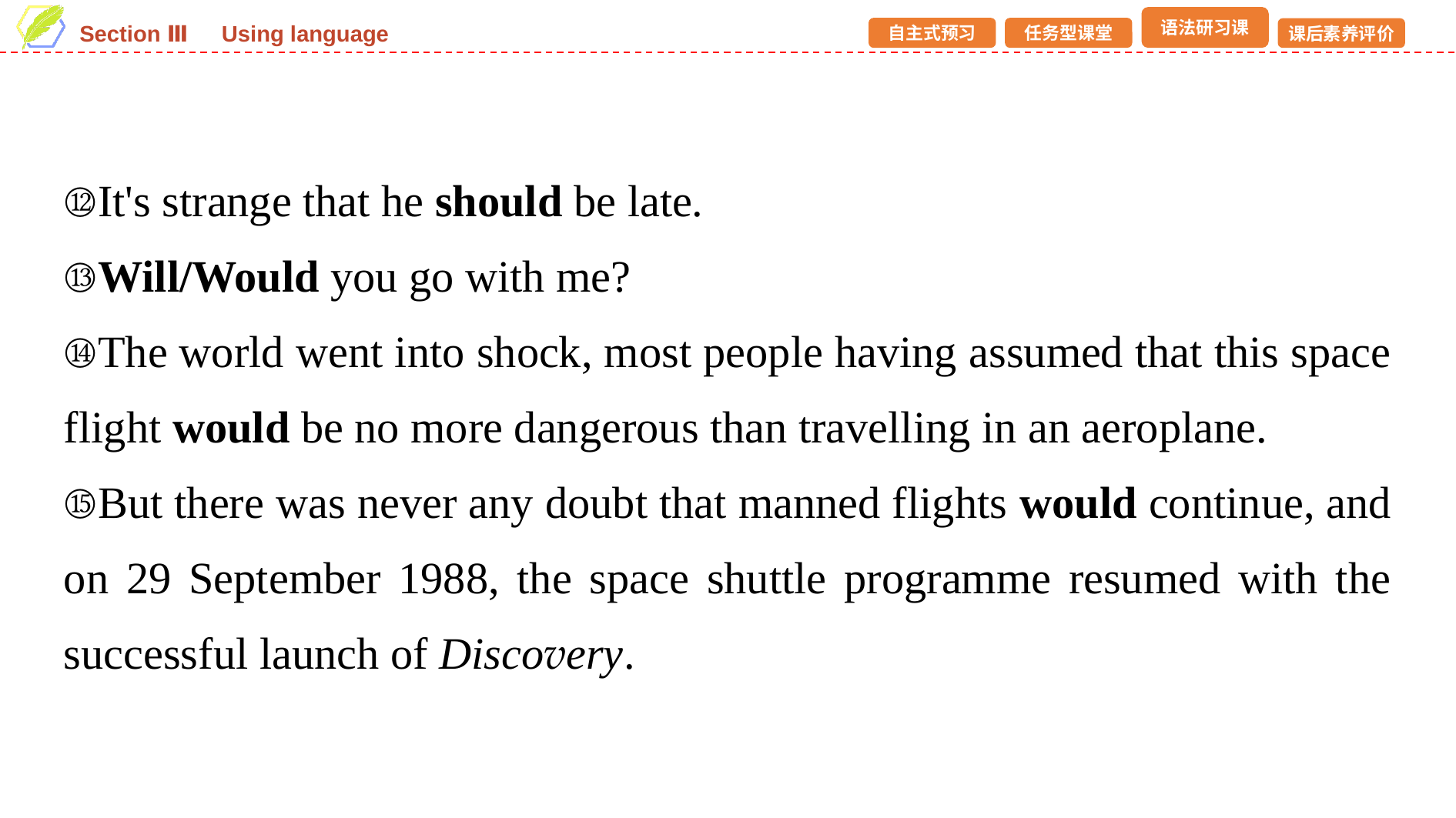

⑫It's strange that he should be late.
⑬Will/Would you go with me?
⑭The world went into shock, most people having assumed that this space flight would be no more dangerous than travelling in an aeroplane.
⑮But there was never any doubt that manned flights would continue, and on 29 September 1988, the space shuttle programme resumed with the successful launch of Discovery.